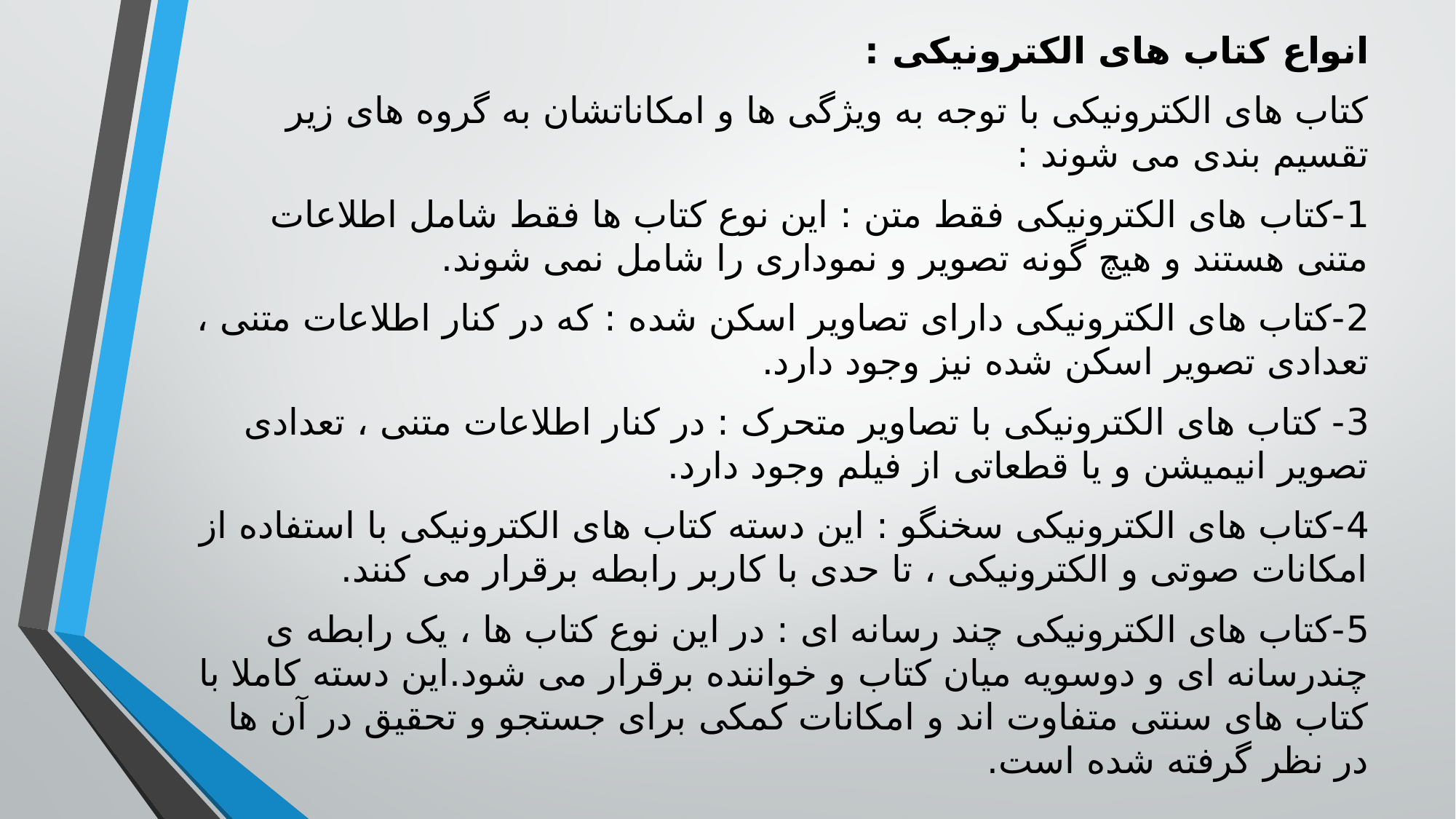

انواع کتاب های الکترونیکی :
کتاب های الکترونیکی با توجه به ویژگی ها و امکاناتشان به گروه های زیر تقسیم بندی می شوند :
1-کتاب های الکترونیکی فقط متن : این نوع کتاب ها فقط شامل اطلاعات متنی هستند و هیچ گونه تصویر و نموداری را شامل نمی شوند.
2-کتاب های الکترونیکی دارای تصاویر اسکن شده : که در کنار اطلاعات متنی ، تعدادی تصویر اسکن شده نیز وجود دارد.
3- کتاب های الکترونیکی با تصاویر متحرک : در کنار اطلاعات متنی ، تعدادی تصویر انیمیشن و یا قطعاتی از فیلم وجود دارد.
4-کتاب های الکترونیکی سخنگو : این دسته کتاب های الکترونیکی با استفاده از امکانات صوتی و الکترونیکی ، تا حدی با کاربر رابطه برقرار می کنند.
5-کتاب های الکترونیکی چند رسانه ای : در این نوع کتاب ها ، یک رابطه ی چندرسانه ای و دوسویه میان کتاب و خواننده برقرار می شود.این دسته کاملا با کتاب های سنتی متفاوت اند و امکانات کمکی برای جستجو و تحقیق در آن ها در نظر گرفته شده است.